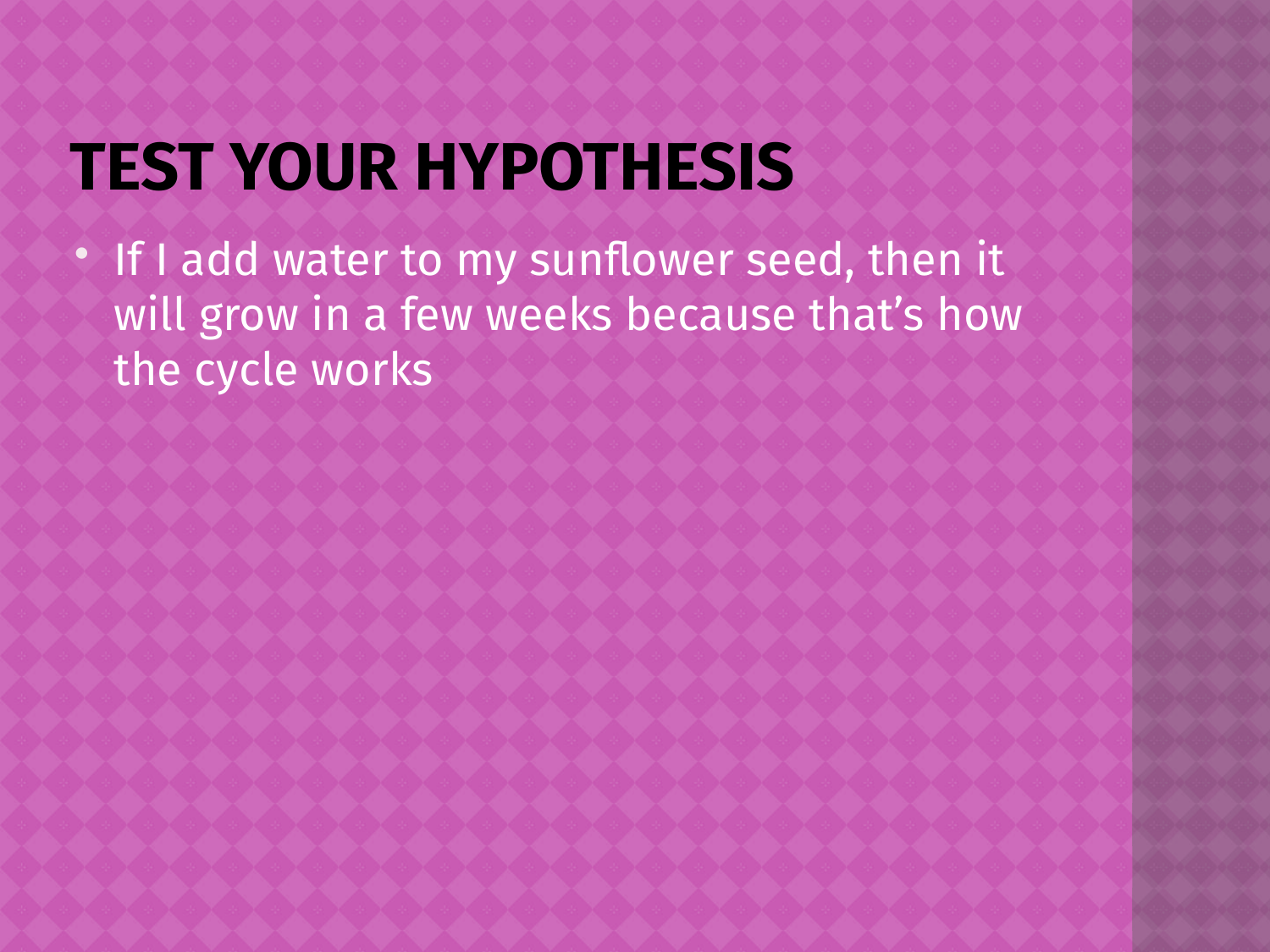

# Test Your Hypothesis
If I add water to my sunflower seed, then it will grow in a few weeks because that’s how the cycle works